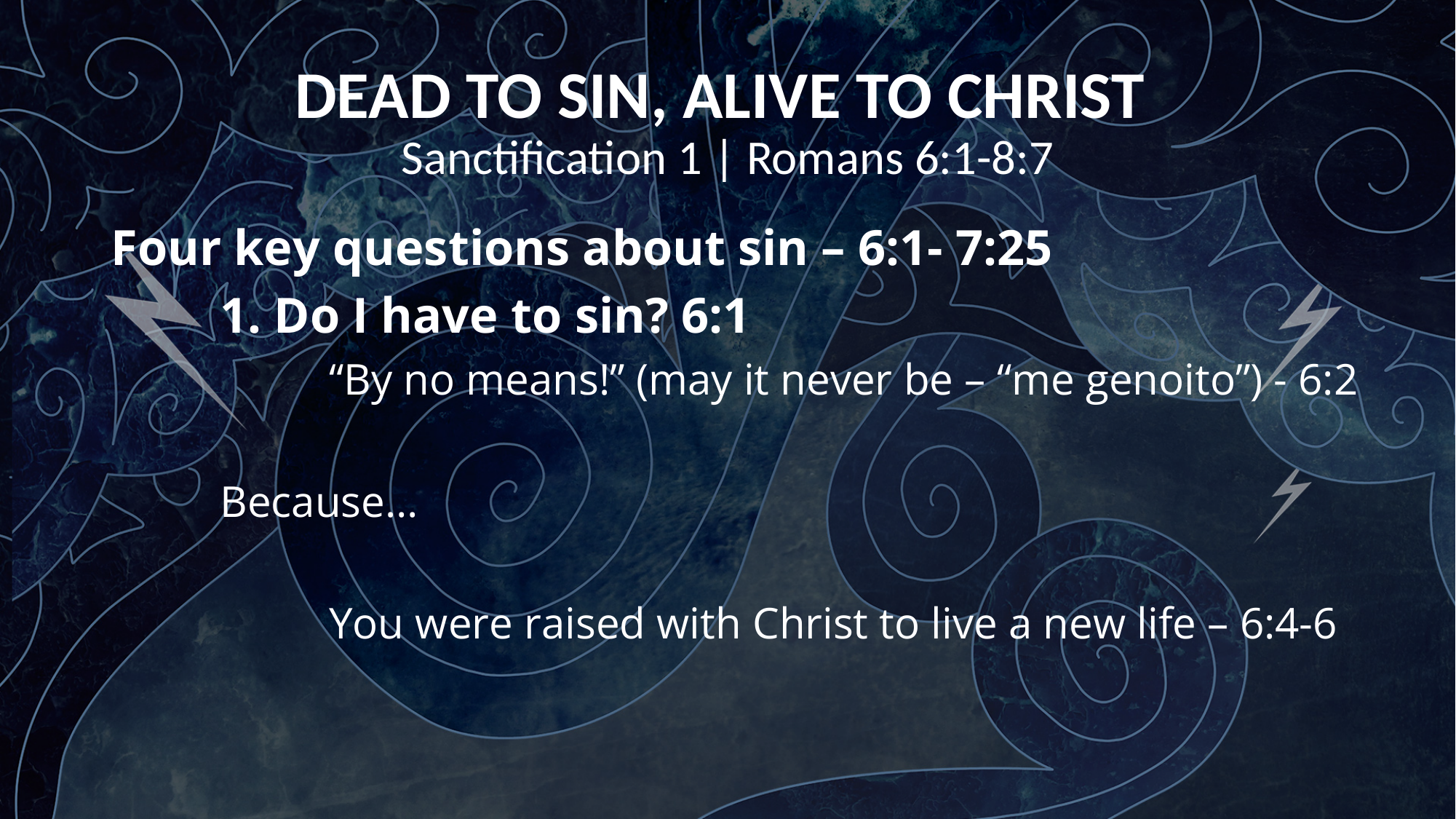

DEAD TO SIN, ALIVE TO CHRIST
Sanctification 1 | Romans 6:1-8:7
Four key questions about sin – 6:1- 7:25
	1. Do I have to sin? 6:1
 		“By no means!” (may it never be – “me genoito”) - 6:2

	Because…

		You were raised with Christ to live a new life – 6:4-6